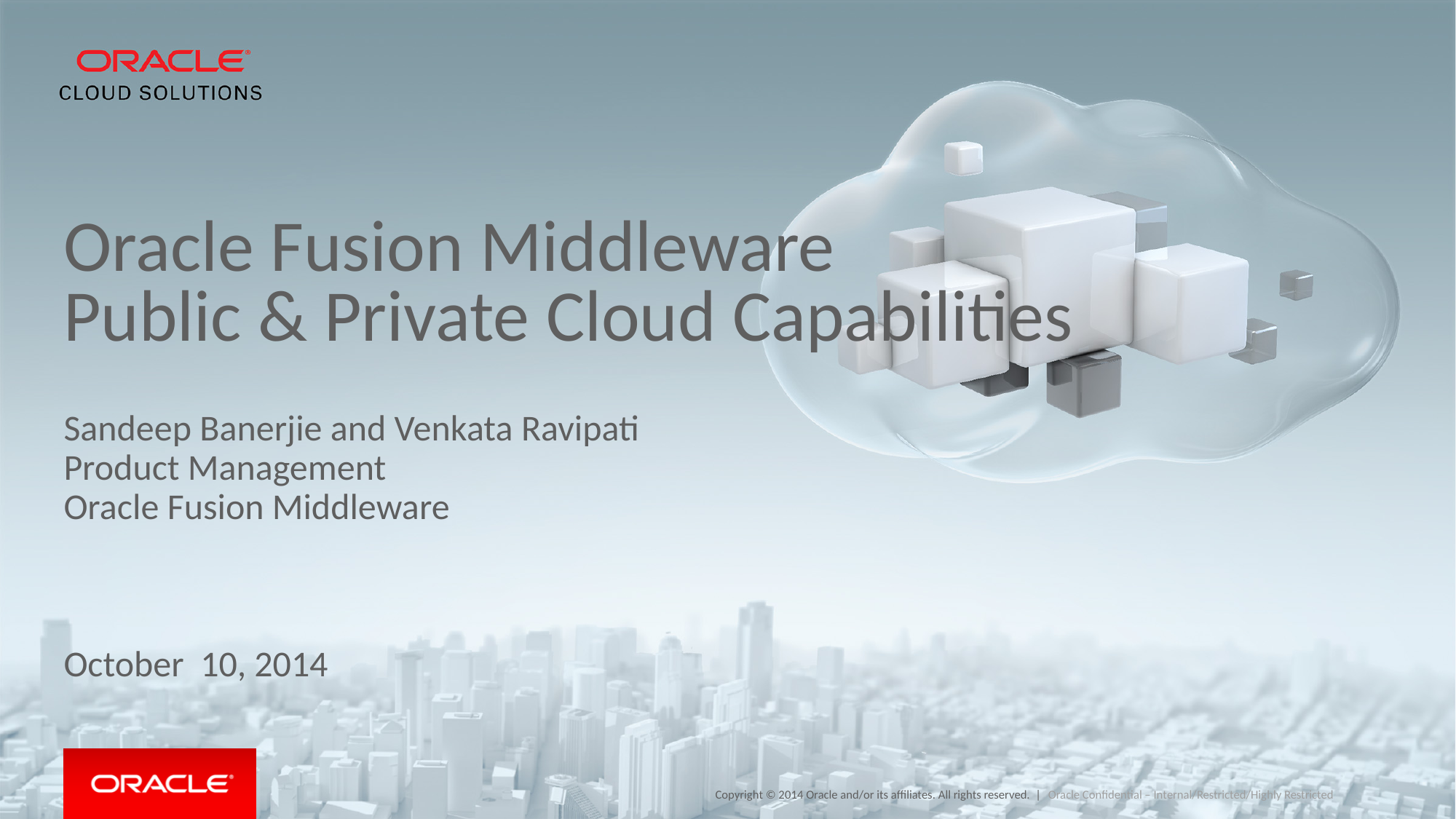

# Oracle Fusion Middleware Public & Private Cloud Capabilities
Sandeep Banerjie and Venkata Ravipati
Product Management
Oracle Fusion Middleware

October  10, 2014
Oracle Confidential – Internal/Restricted/Highly Restricted